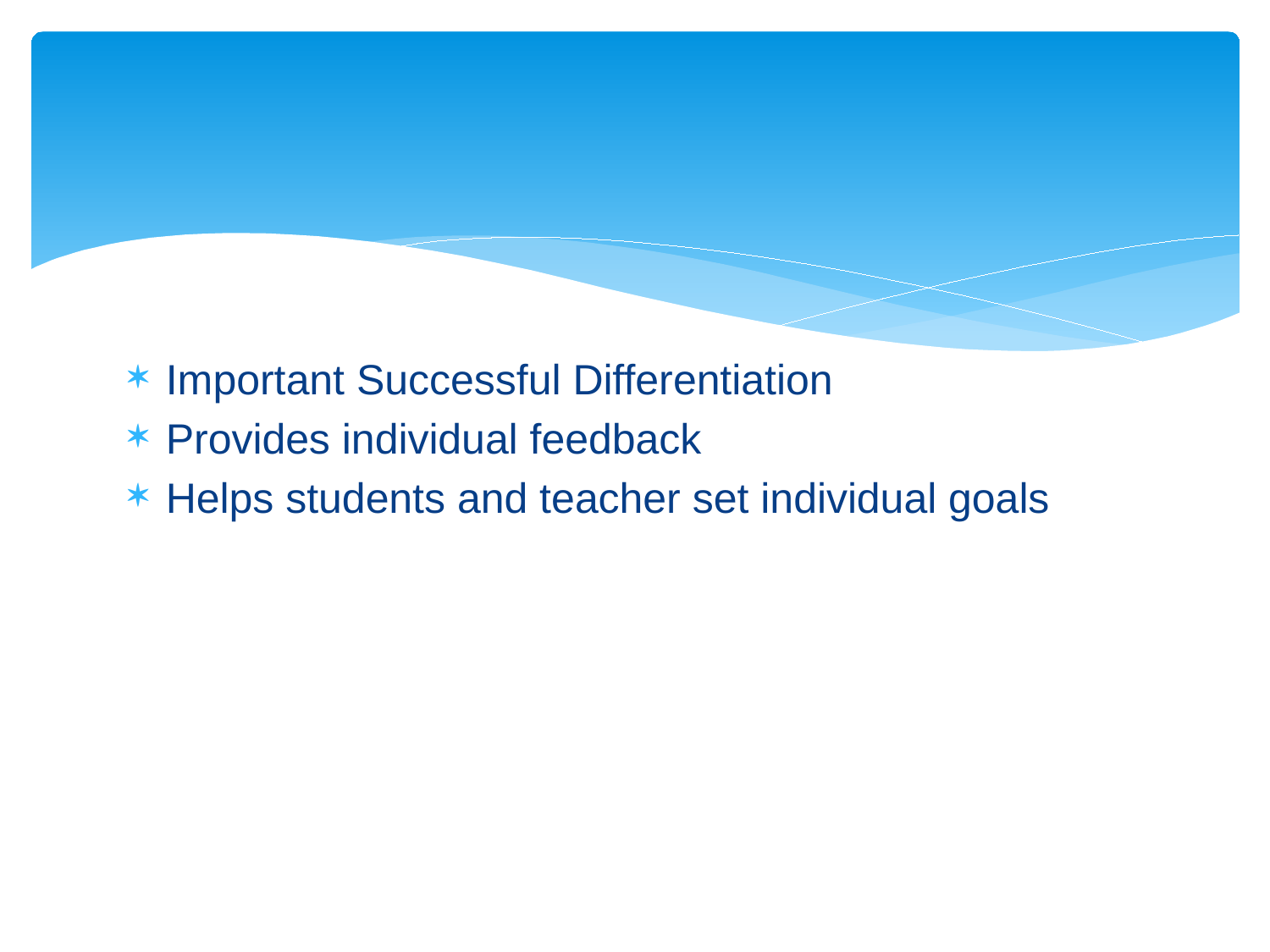

#
Important Successful Differentiation
Provides individual feedback
Helps students and teacher set individual goals